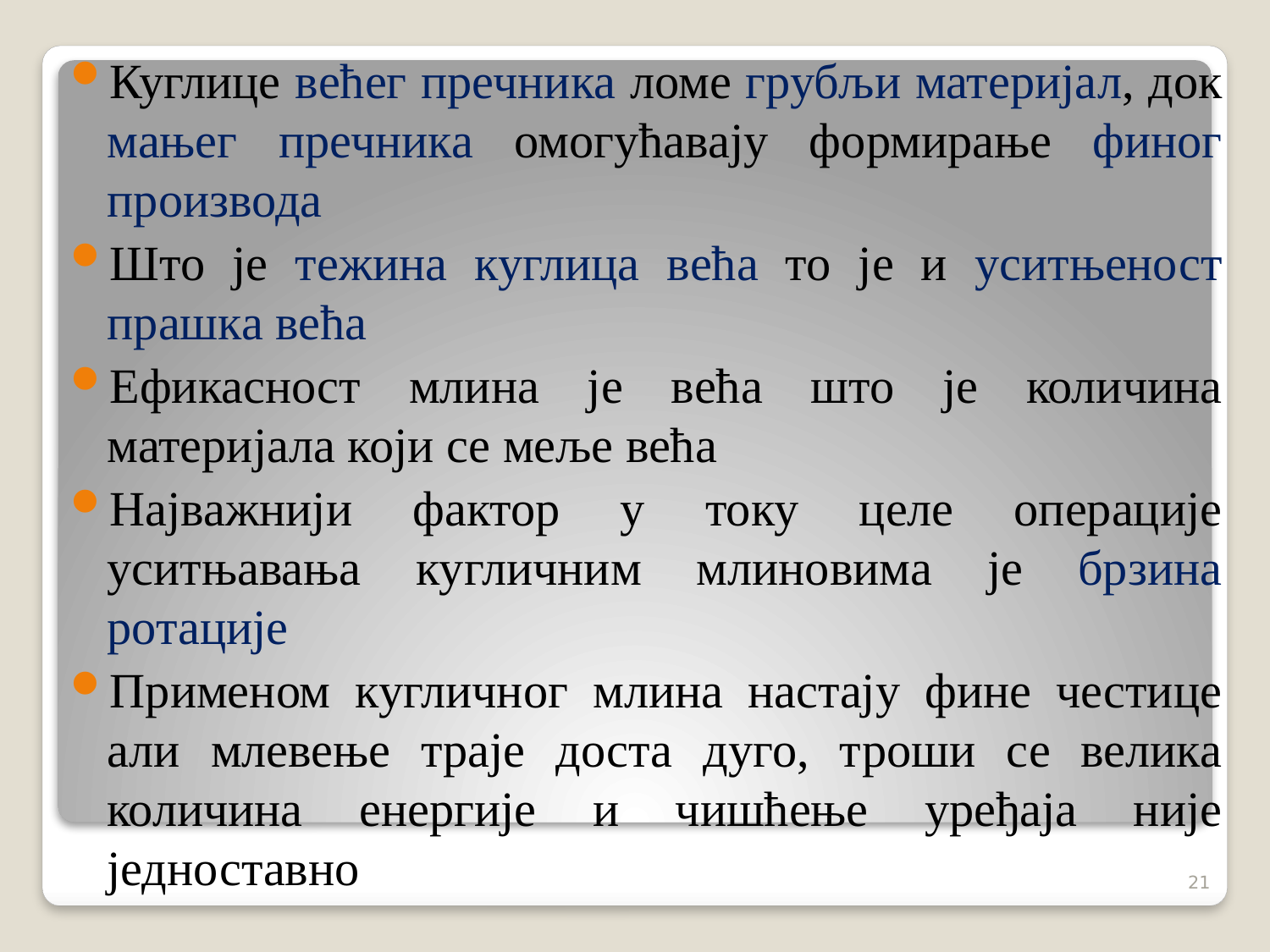

Куглице већег пречника ломе грубљи материјал, док мањег пречника омогућавају формирање финог производа
Што је тежина куглица већа то је и уситњеност прашка већа
Ефикасност млина је већа што је количина материјала који се меље већа
Најважнији фактор у току целе операције уситњавања кугличним млиновима је брзина ротације
Применом кугличног млина настају фине честице али млевење траје доста дуго, троши се велика количина енергије и чишћење уређаја није једноставно

21